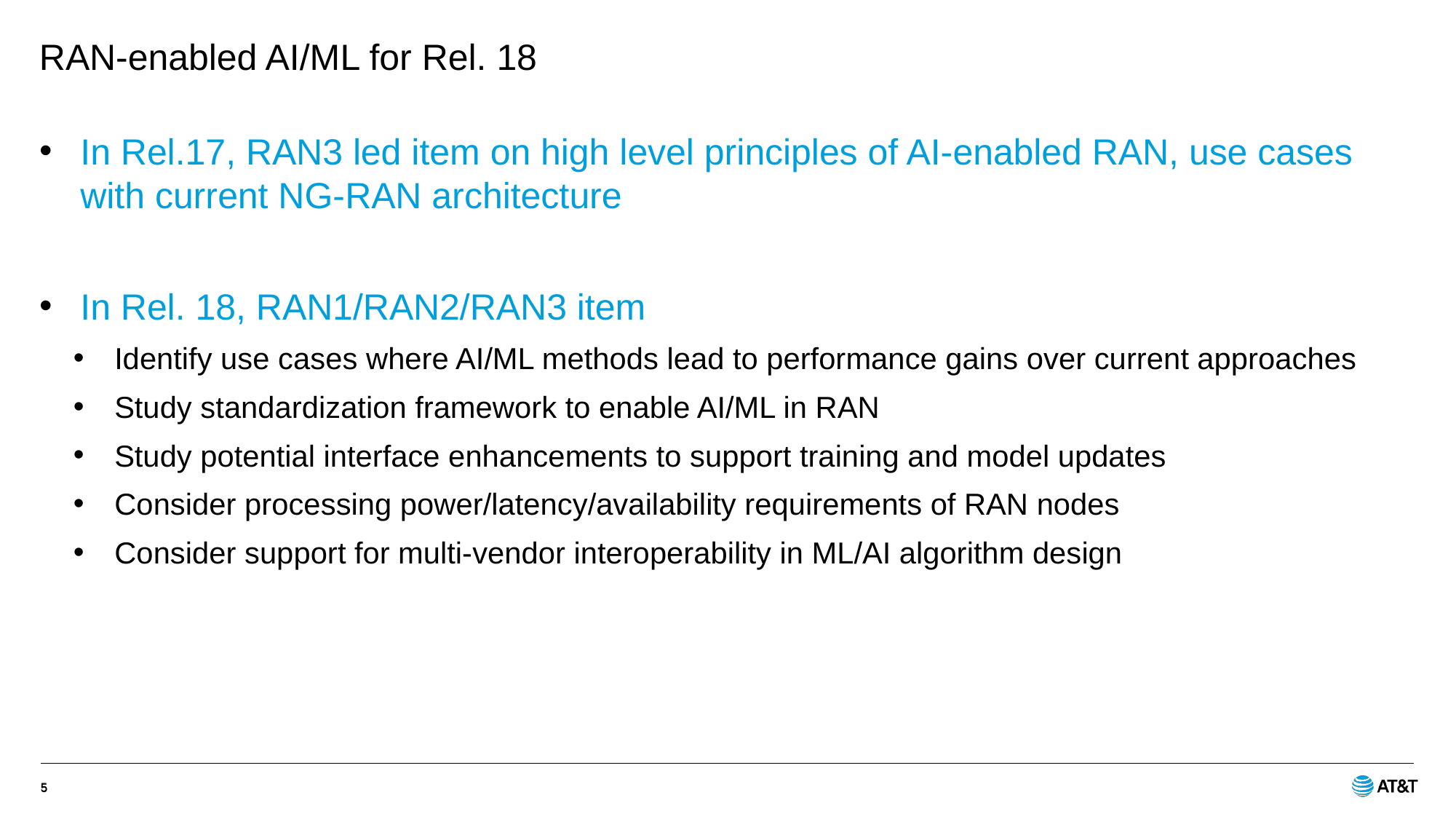

# RAN-enabled AI/ML for Rel. 18
In Rel.17, RAN3 led item on high level principles of AI-enabled RAN, use cases with current NG-RAN architecture

In Rel. 18, RAN1/RAN2/RAN3 item
Identify use cases where AI/ML methods lead to performance gains over current approaches
Study standardization framework to enable AI/ML in RAN
Study potential interface enhancements to support training and model updates
Consider processing power/latency/availability requirements of RAN nodes
Consider support for multi-vendor interoperability in ML/AI algorithm design
5